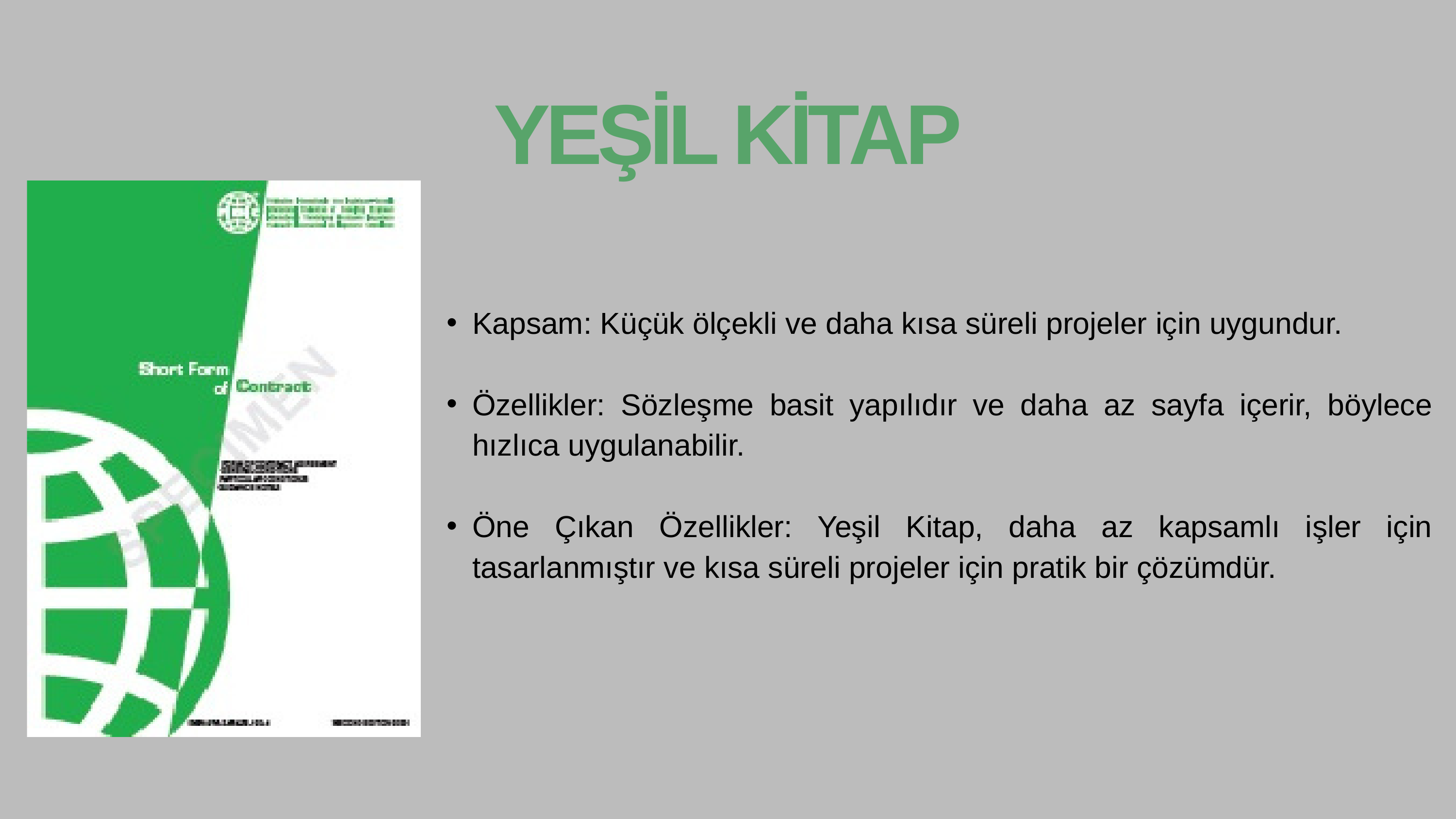

YEŞİL KİTAP

Kapsam: Küçük ölçekli ve daha kısa süreli projeler için uygundur.

Özellikler: Sözleşme basit yapılıdır ve daha az sayfa içerir, böylece hızlıca uygulanabilir.

Öne Çıkan Özellikler: Yeşil Kitap, daha az kapsamlı işler için tasarlanmıştır ve kısa süreli projeler için pratik bir çözümdür.